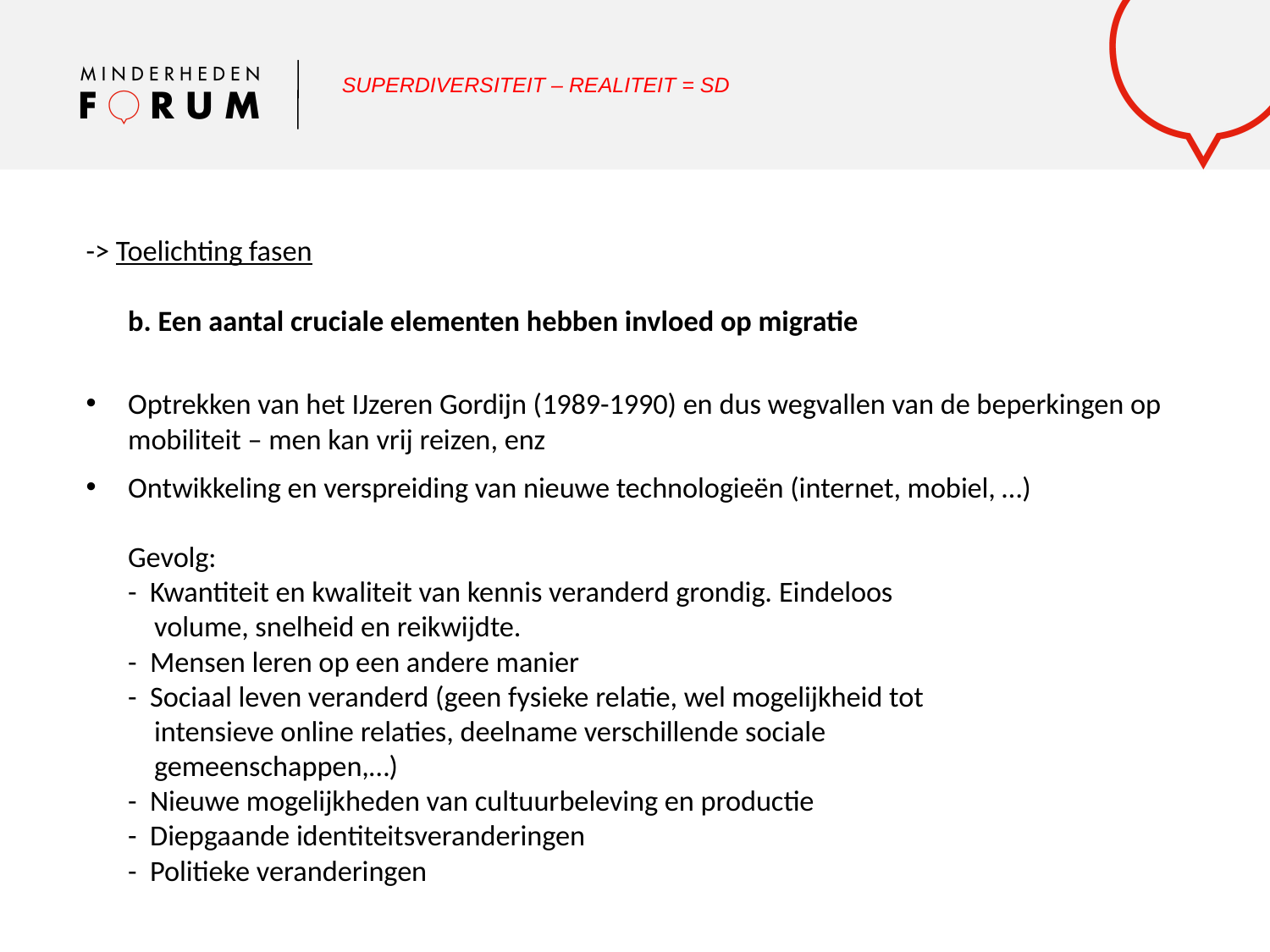

SUPERDIVERSITEIT – REALITEIT = SD

-> Toelichting fasen
b. Een aantal cruciale elementen hebben invloed op migratie
Optrekken van het IJzeren Gordijn (1989-1990) en dus wegvallen van de beperkingen op mobiliteit – men kan vrij reizen, enz
Ontwikkeling en verspreiding van nieuwe technologieën (internet, mobiel, …)
Gevolg:
-  Kwantiteit en kwaliteit van kennis veranderd grondig. Eindeloos
    volume, snelheid en reikwijdte.
-  Mensen leren op een andere manier
-  Sociaal leven veranderd (geen fysieke relatie, wel mogelijkheid tot
    intensieve online relaties, deelname verschillende sociale
    gemeenschappen,…)
-  Nieuwe mogelijkheden van cultuurbeleving en productie
-  Diepgaande identiteitsveranderingen
-  Politieke veranderingen